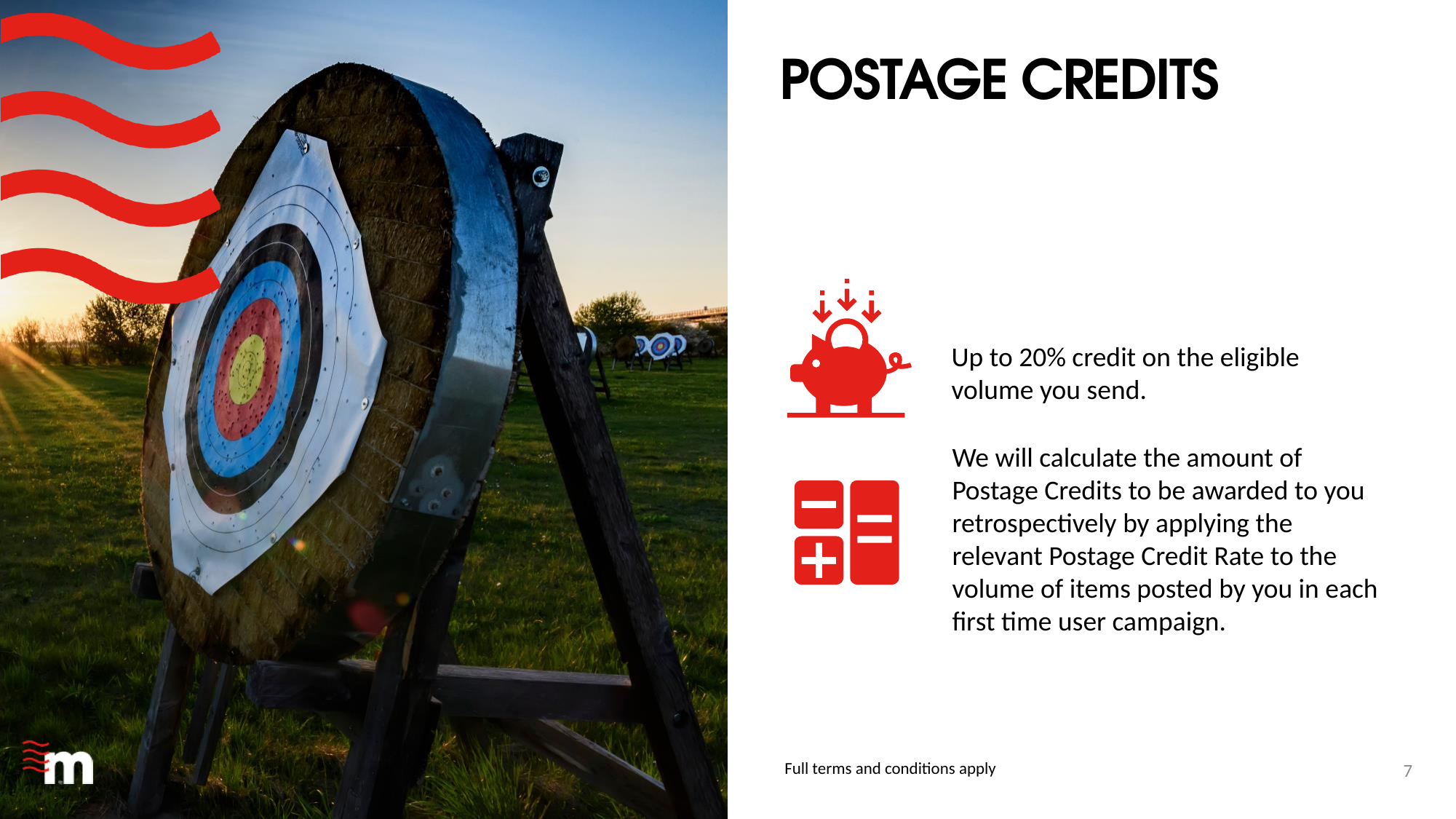

# POSTAGE CREDITS

Up to 20% credit on the eligible volume you send.
We will calculate the amount of Postage Credits to be awarded to you retrospectively by applying the relevant Postage Credit Rate to the volume of items posted by you in each first time user campaign.

7
Full terms and conditions apply